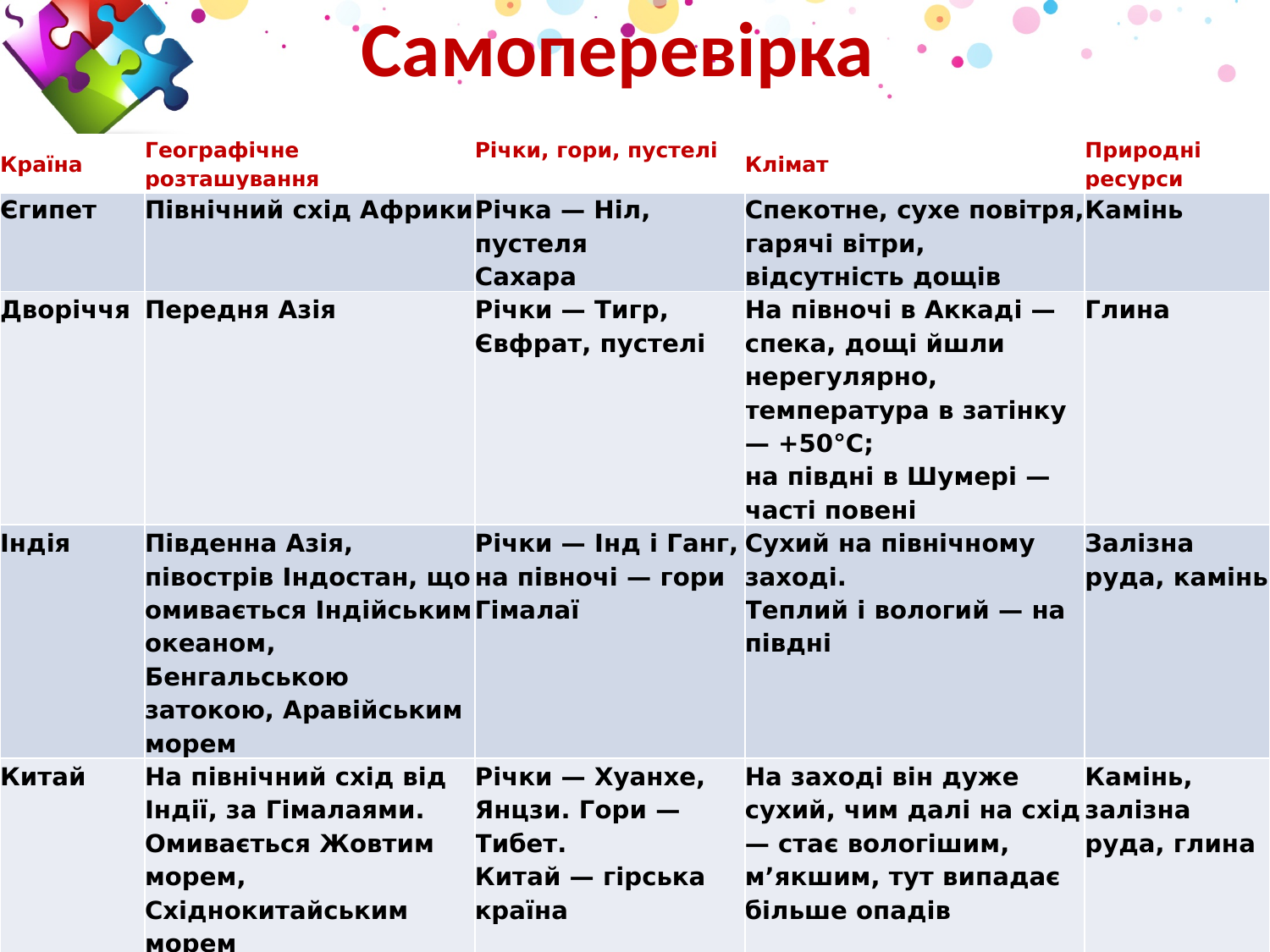

# Самоперевірка
| Країна | Географічне розташування | Річки, гори, пустелі | Клімат | Природні ресурси |
| --- | --- | --- | --- | --- |
| Єгипет | Північний схід Африки | Річка — Ніл, пустеля Сахара | Спекотне, сухе повітря, гарячі вітри, відсутність дощів | Камінь |
| Дворіччя | Передня Азія | Річки — Тигр, Євфрат, пустелі | На півночі в Аккаді — спека, дощі йшли нерегулярно, температура в затінку — +50°C; на півдні в Шумері — часті повені | Глина |
| Індія | Південна Азія, півострів Індостан, що омивається Індійським океаном, Бенгальською затокою, Аравійським морем | Річки — Інд і Ганг, на півночі — гори Гімалаї | Сухий на північному заході. Теплий і вологий — на півдні | Залізна руда, камінь |
| Китай | На північний схід від Індії, за Гімалаями. Омивається Жовтим морем, Східнокитайським морем | Річки — Хуанхе, Янцзи. Гори — Тибет. Китай — гірська країна | На заході він дуже сухий, чим далі на схід — стає вологішим, м’якшим, тут випадає більше опадів | Камінь, залізна руда, глина |